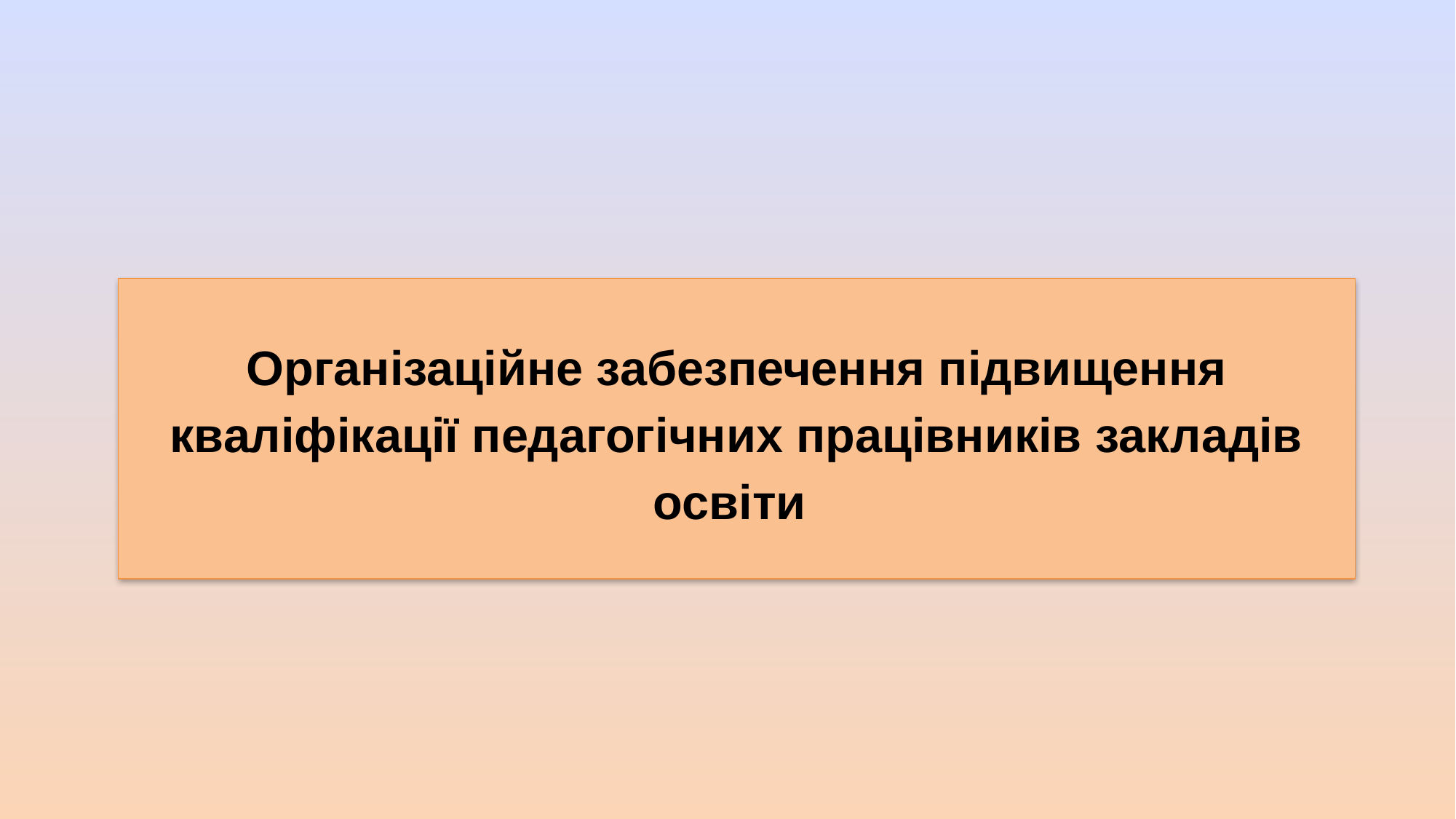

# Організаційне забезпечення підвищення кваліфікації педагогічних працівників закладів освіти